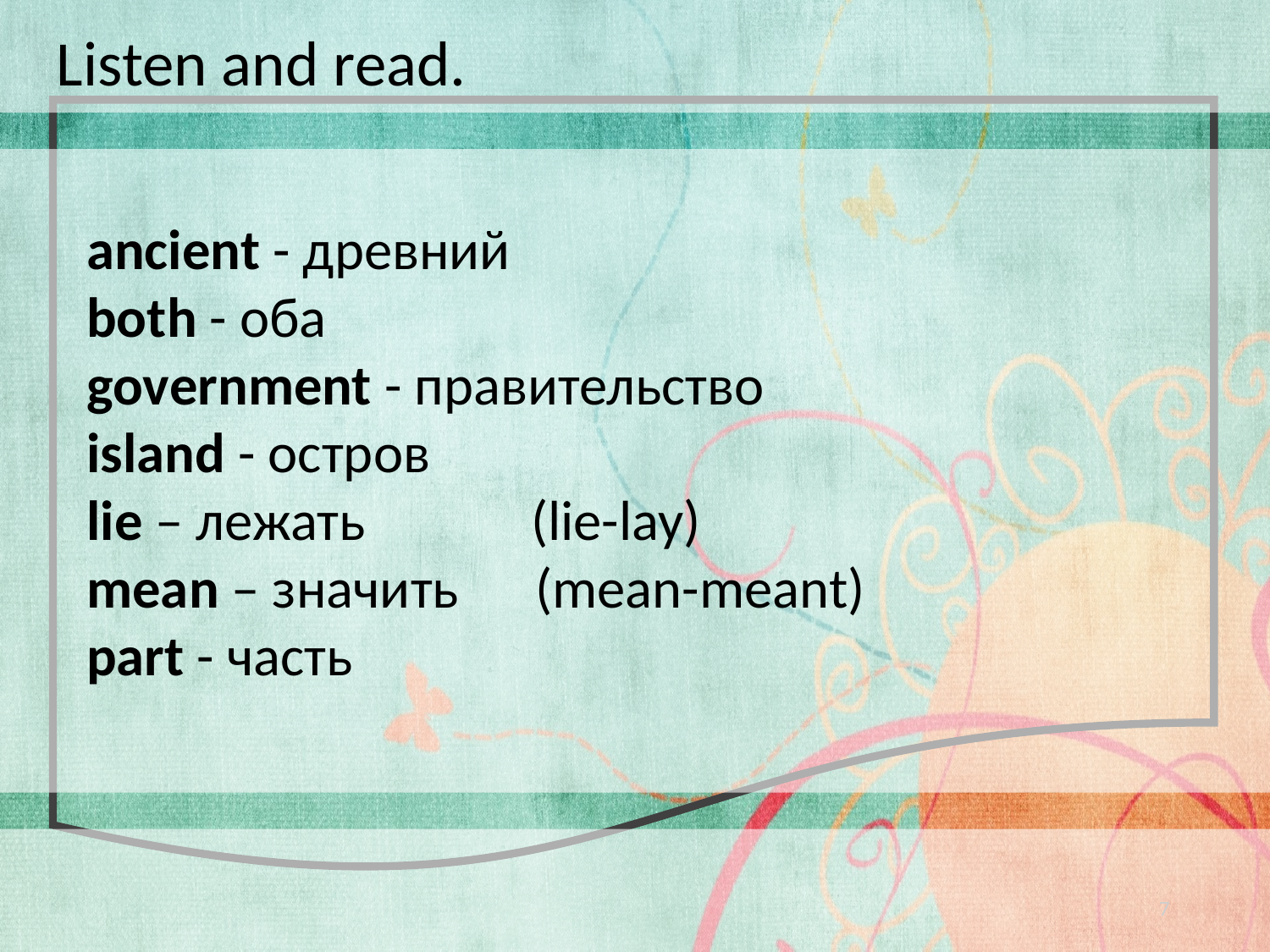

Listen and read.

ancient - древний
both - оба
government - правительство
island - остров
lie – лежать             (lie-lay)
mean – значить      (mean-meant)
part - часть
7